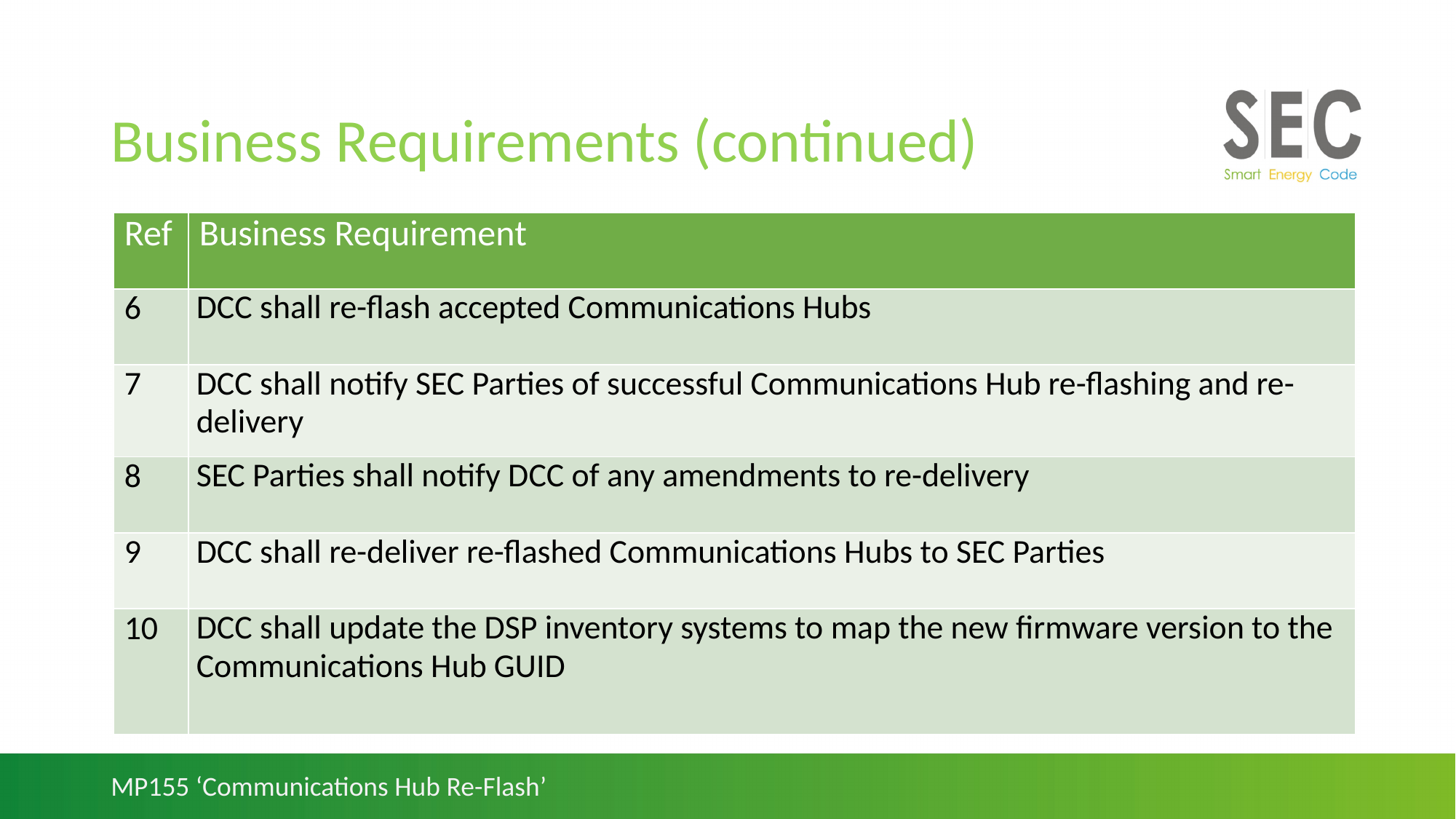

# Business Requirements (continued)
| Ref | Business Requirement |
| --- | --- |
| 6 | DCC shall re-flash accepted Communications Hubs |
| 7 | DCC shall notify SEC Parties of successful Communications Hub re-flashing and re-delivery |
| 8 | SEC Parties shall notify DCC of any amendments to re-delivery |
| 9 | DCC shall re-deliver re-flashed Communications Hubs to SEC Parties |
| 10 | DCC shall update the DSP inventory systems to map the new firmware version to the Communications Hub GUID |
MP155 ‘Communications Hub Re-Flash’